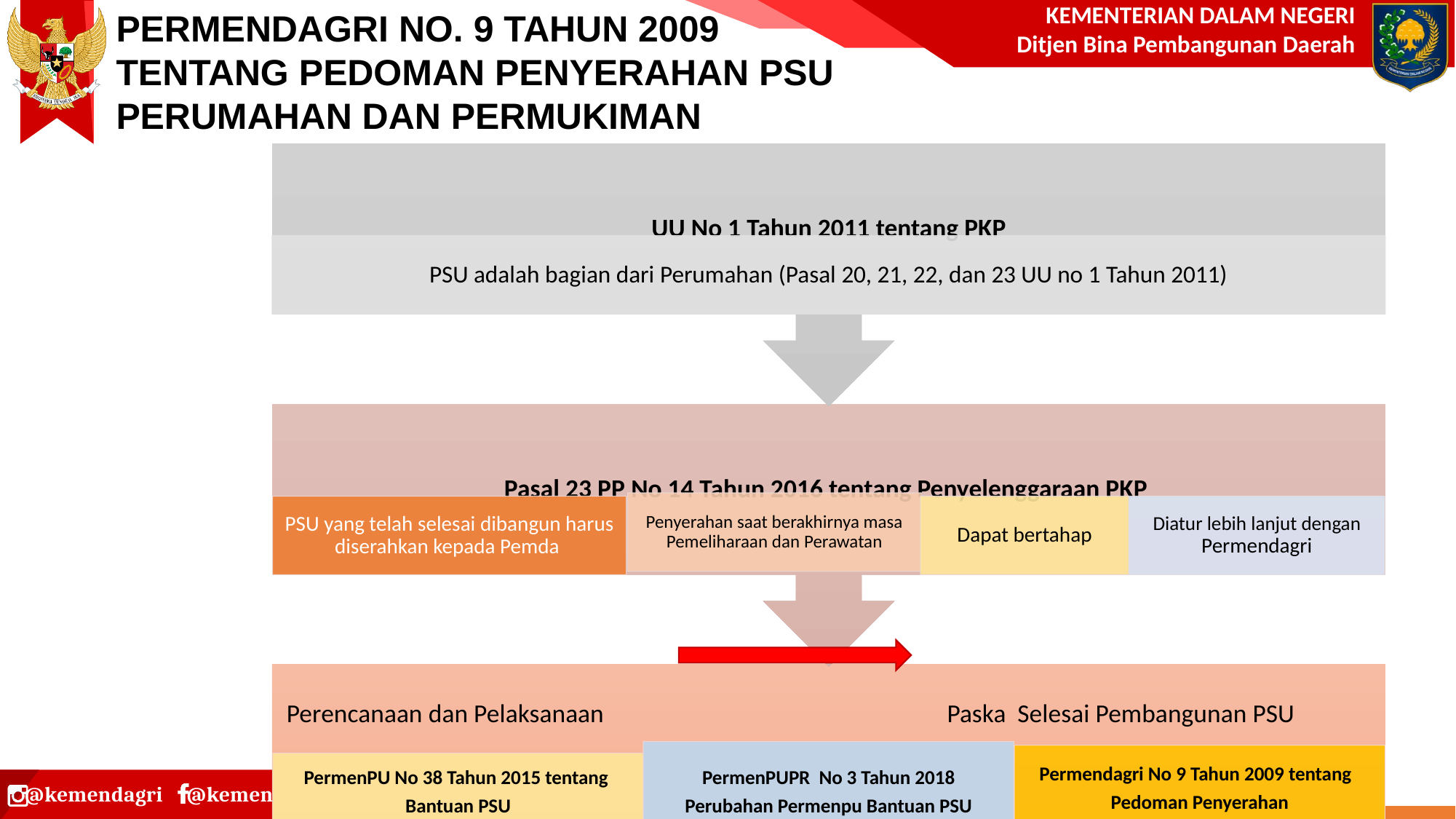

PERMENDAGRI NO. 9 TAHUN 2009
TENTANG PEDOMAN PENYERAHAN PSU
PERUMAHAN DAN PERMUKIMAN
Perencanaan dan Pelaksanaan                                                           Paska  Selesai Pembangunan PSU
PermenPU No 38 Tahun 2015 tentang
Bantuan PSU
Permendagri No 9 Tahun 2009 tentang
Pedoman Penyerahan
PermenPUPR  No 3 Tahun 2018
Perubahan Permenpu Bantuan PSU
Pasal 23 PP No 14 Tahun 2016 tentang Penyelenggaraan PKP
PSU yang telah selesai dibangun harus diserahkan kepada Pemda
Penyerahan saat berakhirnya masa Pemeliharaan dan Perawatan
Dapat bertahap
Diatur lebih lanjut dengan Permendagri
UU No 1 Tahun 2011 tentang PKP
PSU adalah bagian dari Perumahan (Pasal 20, 21, 22, dan 23 UU no 1 Tahun 2011)